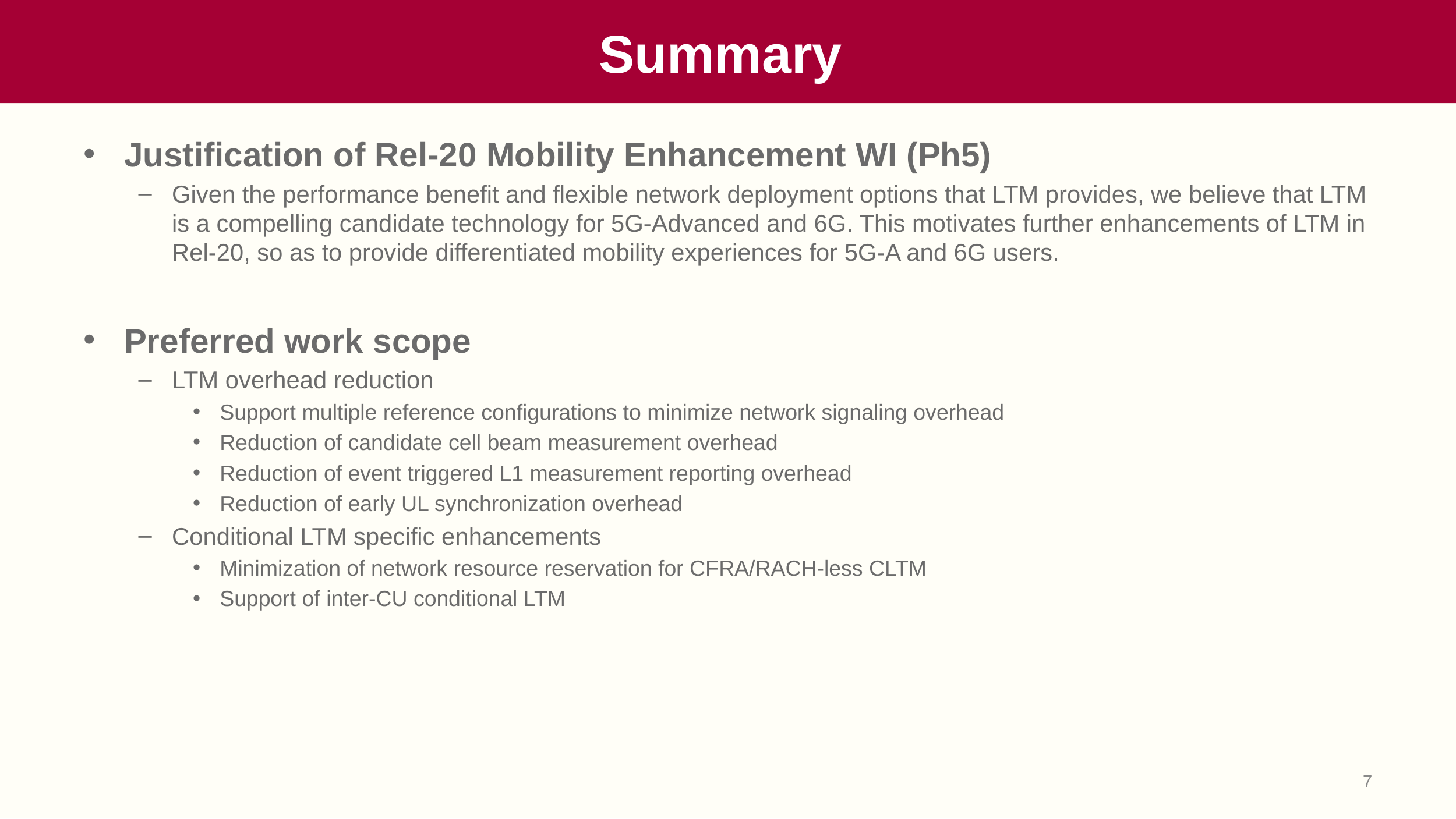

# Summary
Justification of Rel-20 Mobility Enhancement WI (Ph5)
Given the performance benefit and flexible network deployment options that LTM provides, we believe that LTM is a compelling candidate technology for 5G-Advanced and 6G. This motivates further enhancements of LTM in Rel-20, so as to provide differentiated mobility experiences for 5G-A and 6G users.

Preferred work scope
LTM overhead reduction
Support multiple reference configurations to minimize network signaling overhead
Reduction of candidate cell beam measurement overhead
Reduction of event triggered L1 measurement reporting overhead
Reduction of early UL synchronization overhead
Conditional LTM specific enhancements
Minimization of network resource reservation for CFRA/RACH-less CLTM
Support of inter-CU conditional LTM

7